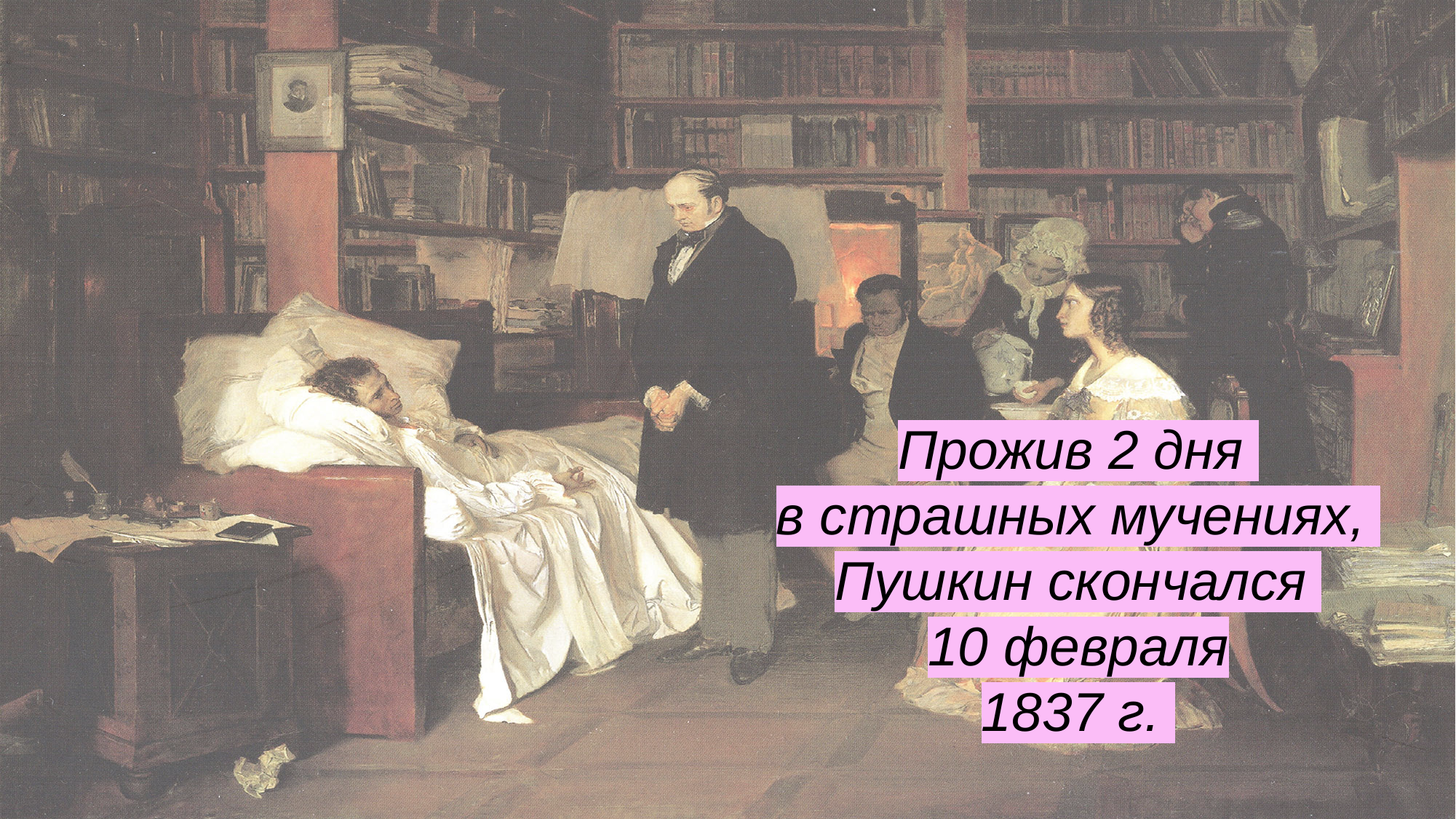

Прожив 2 дня
в страшных мучениях,
Пушкин скончался
10 февраля
1837 г.